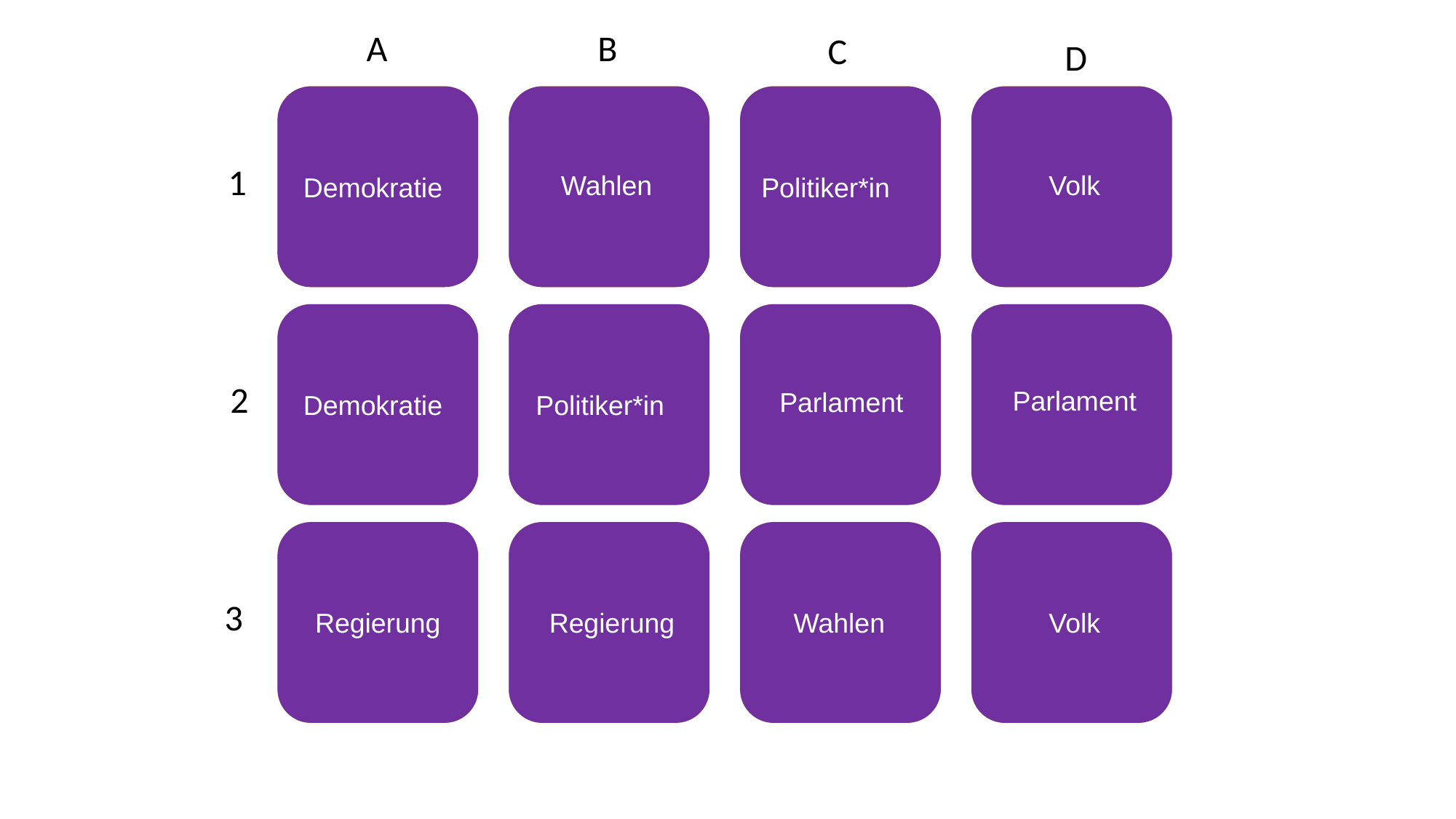

A
B
C
D

Demokratie

Wahlen

Politiker*in

Volk
1

Demokratie

Politiker*in

Parlament

Parlament
2

Regierung

Regierung

Wahlen

Volk
3